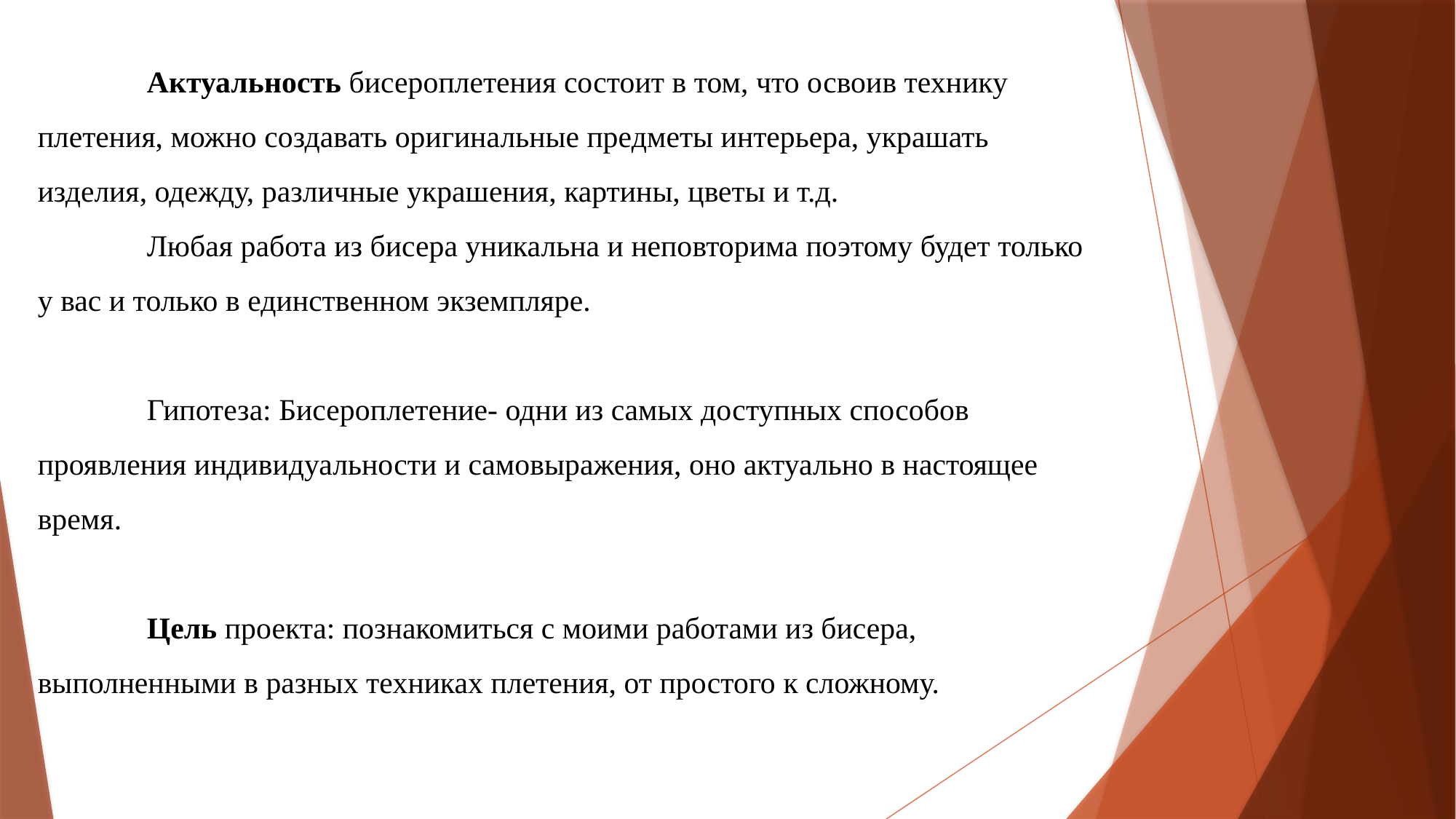

# Актуальность бисероплетения состоит в том, что освоив технику плетения, можно создавать оригинальные предметы интерьера, украшать изделия, одежду, различные украшения, картины, цветы и т.д. Любая работа из бисера уникальна и неповторима поэтому будет только у вас и только в единственном экземпляре. Гипотеза: Бисероплетение- одни из самых доступных способов проявления индивидуальности и самовыражения, оно актуально в настоящее время. Цель проекта: познакомиться с моими работами из бисера, выполненными в разных техниках плетения, от простого к сложному.